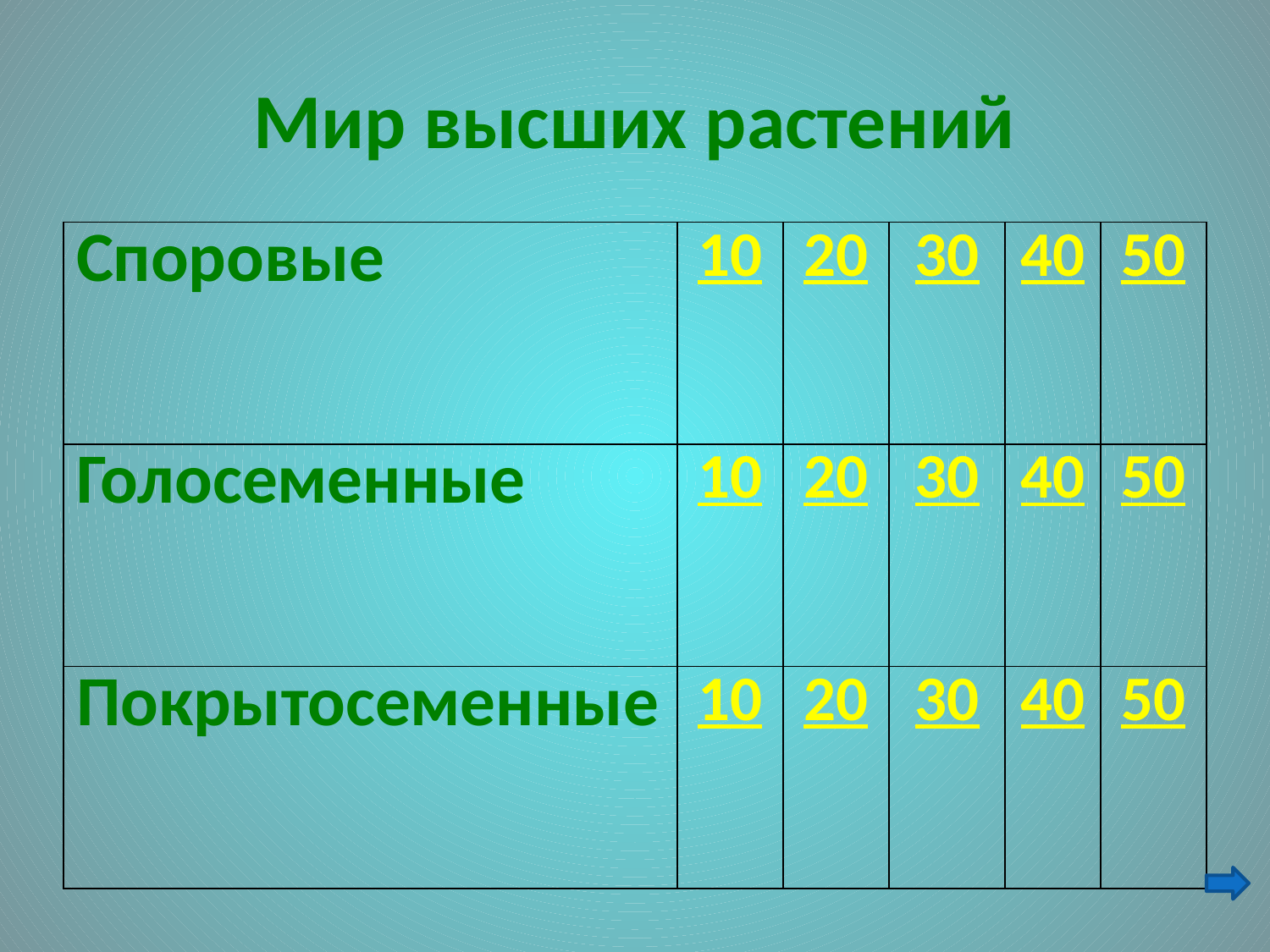

# Мир высших растений

| Споровые | 10 | 20 | 30 | 40 | 50 |
| --- | --- | --- | --- | --- | --- |
| Голосеменные | 10 | 20 | 30 | 40 | 50 |
| Покрытосеменные | 10 | 20 | 30 | 40 | 50 |